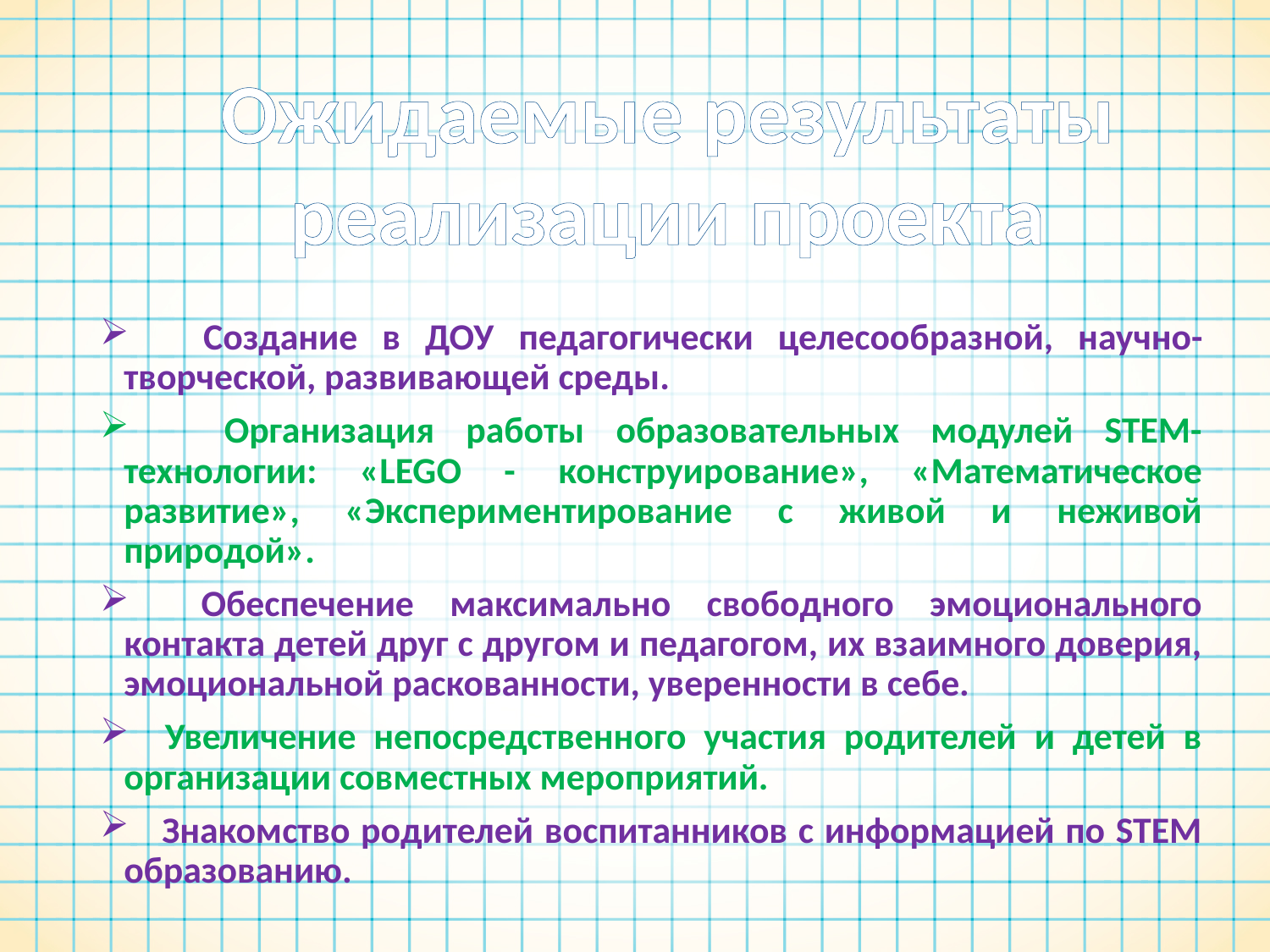

Ожидаемые результаты реализации проекта
   Создание в ДОУ педагогически целесообразной, научно-творческой, развивающей среды.
   Организация работы образовательных модулей STEM-технологии: «LEGO - конструирование», «Математическое развитие», «Экспериментирование с живой и неживой природой».
  Обеспечение максимально свободного эмоционального контакта детей друг с другом и педагогом, их взаимного доверия, эмоциональной раскованности, уверенности в себе.
  Увеличение непосредственного участия родителей и детей в организации совместных мероприятий.
   Знакомство родителей воспитанников с информацией по STEM образованию.